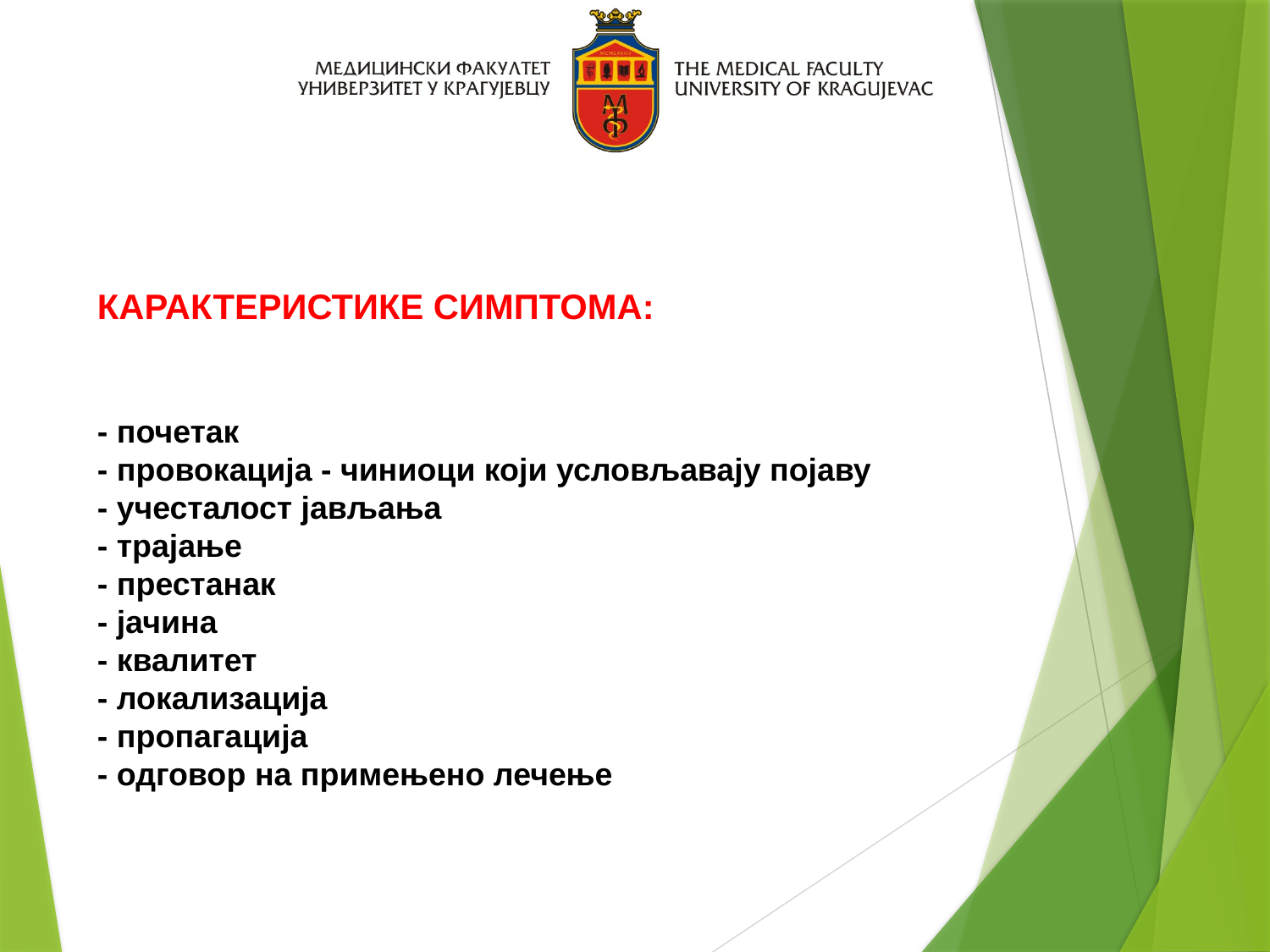

КАРАКТЕРИСТИКЕ СИМПТОМА:

- почетак
- провокација - чиниоци који условљавају појаву
- учесталост јављања
- трајање
- престанак
- јачина
- квалитет
- локализација
- пропагација
- одговор на примењено лечење